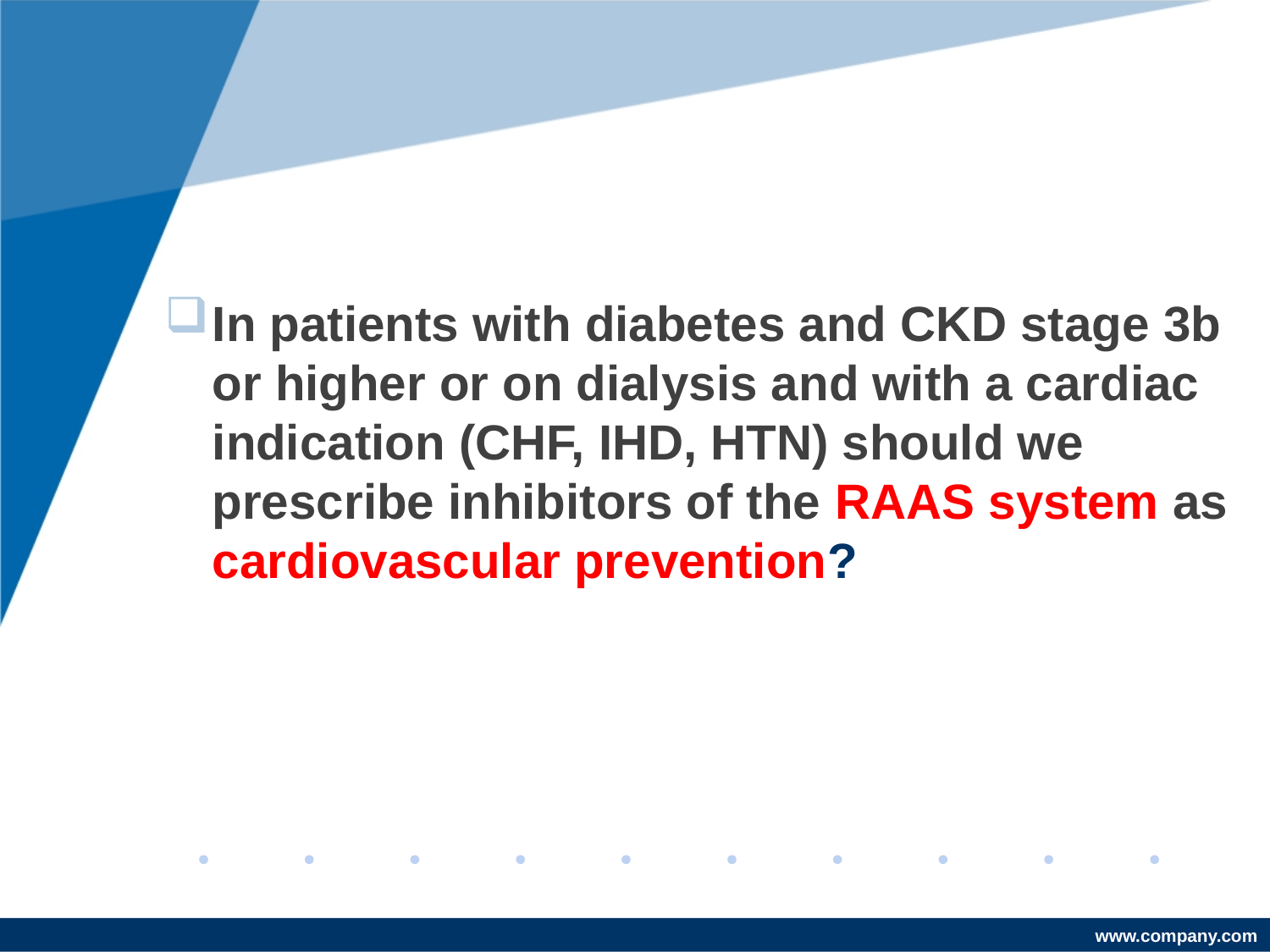

#
In patients with diabetes and CKD stage 3b or higher or on dialysis and with a cardiac indication (CHF, IHD, HTN) should we prescribe inhibitors of the RAAS system as cardiovascular prevention?